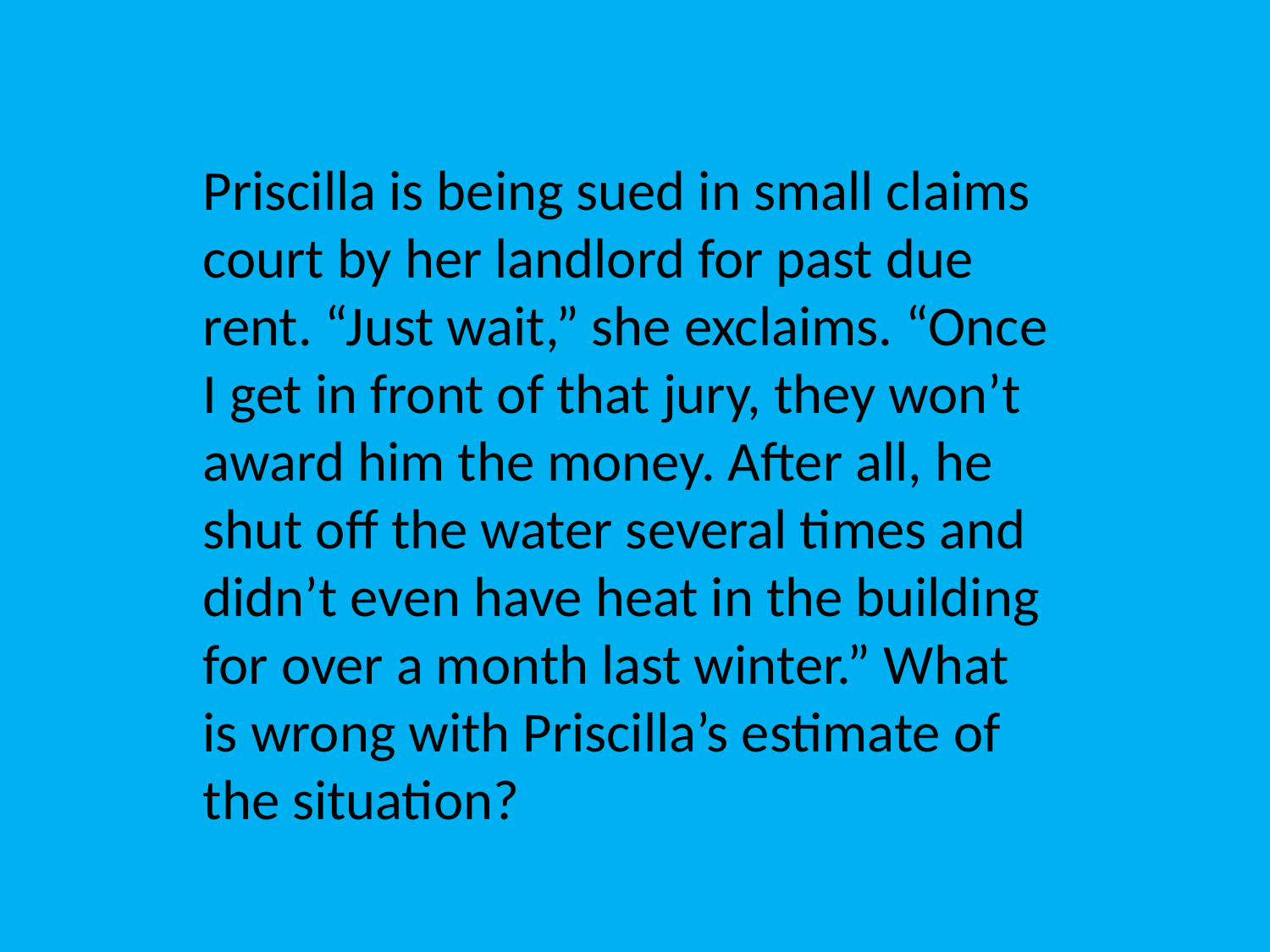

Priscilla is being sued in small claims court by her landlord for past due rent. “Just wait,” she exclaims. “Once I get in front of that jury, they won’t award him the money. After all, he shut off the water several times and didn’t even have heat in the building for over a month last winter.” What is wrong with Priscilla’s estimate of the situation?